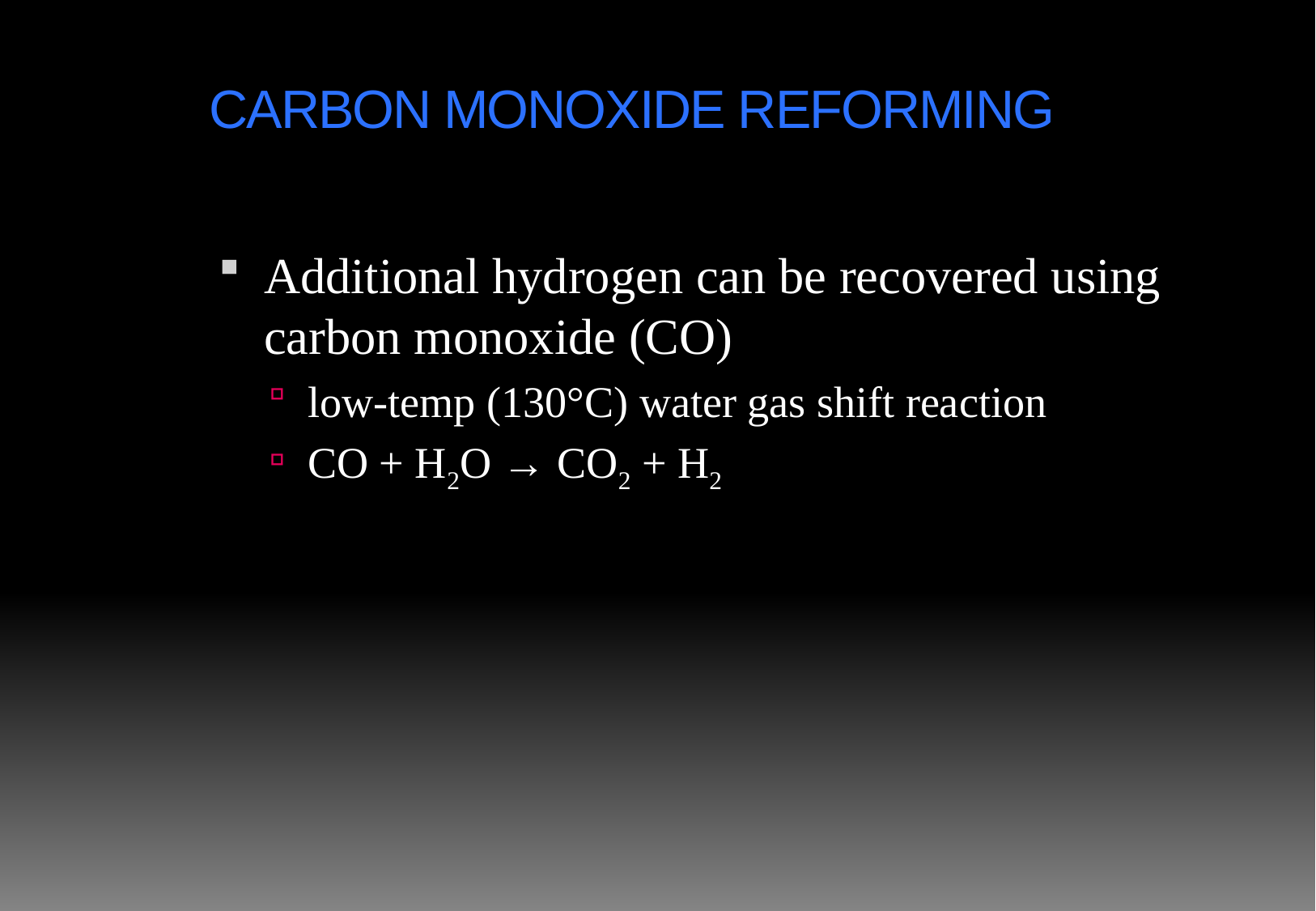

CARBON MONOXIDE REFORMING
Additional hydrogen can be recovered using carbon monoxide (CO)
low-temp (130°C) water gas shift reaction
CO + H2O → CO2 + H2